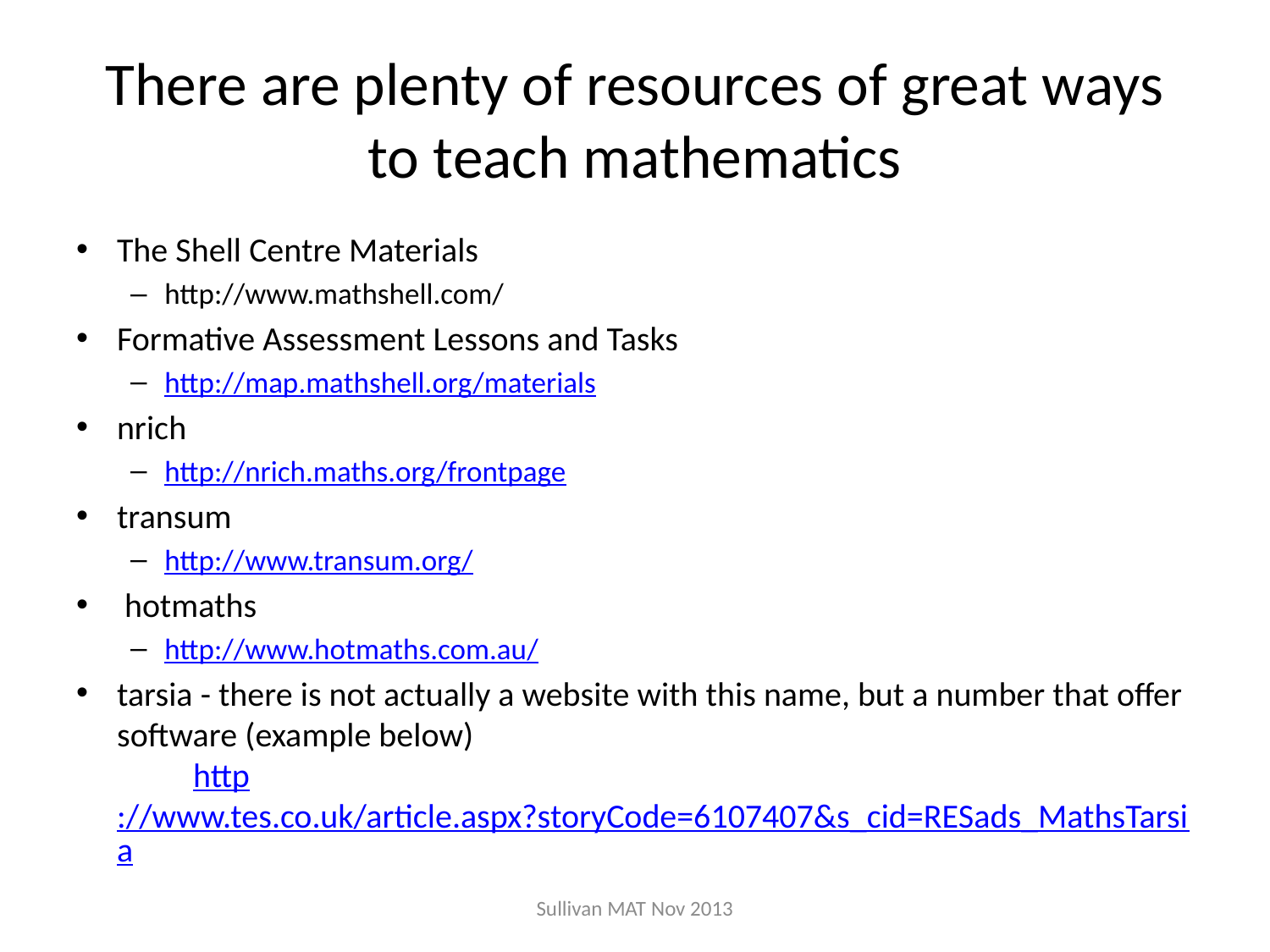

# There are plenty of resources of great ways to teach mathematics
The Shell Centre Materials
http://www.mathshell.com/
Formative Assessment Lessons and Tasks
http://map.mathshell.org/materials
nrich
http://nrich.maths.org/frontpage
transum
http://www.transum.org/
 hotmaths
http://www.hotmaths.com.au/
tarsia - there is not actually a website with this name, but a number that offer software (example below)
	http://www.tes.co.uk/article.aspx?storyCode=6107407&s_cid=RESads_MathsTarsia

Sullivan MAT Nov 2013